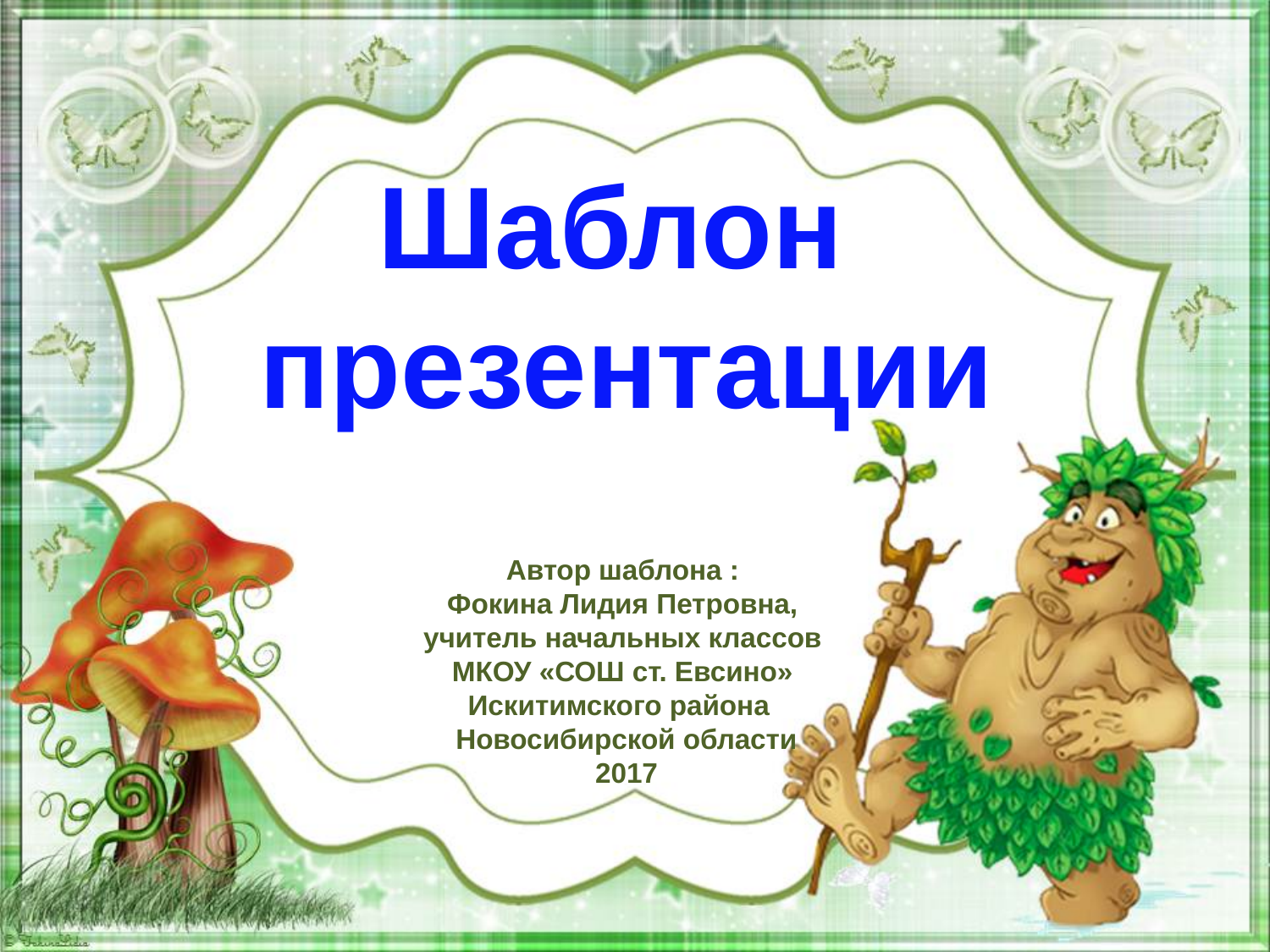

Шаблон
презентации
Автор шаблона :
Фокина Лидия Петровна,
учитель начальных классов
МКОУ «СОШ ст. Евсино»
Искитимского района
Новосибирской области
2017